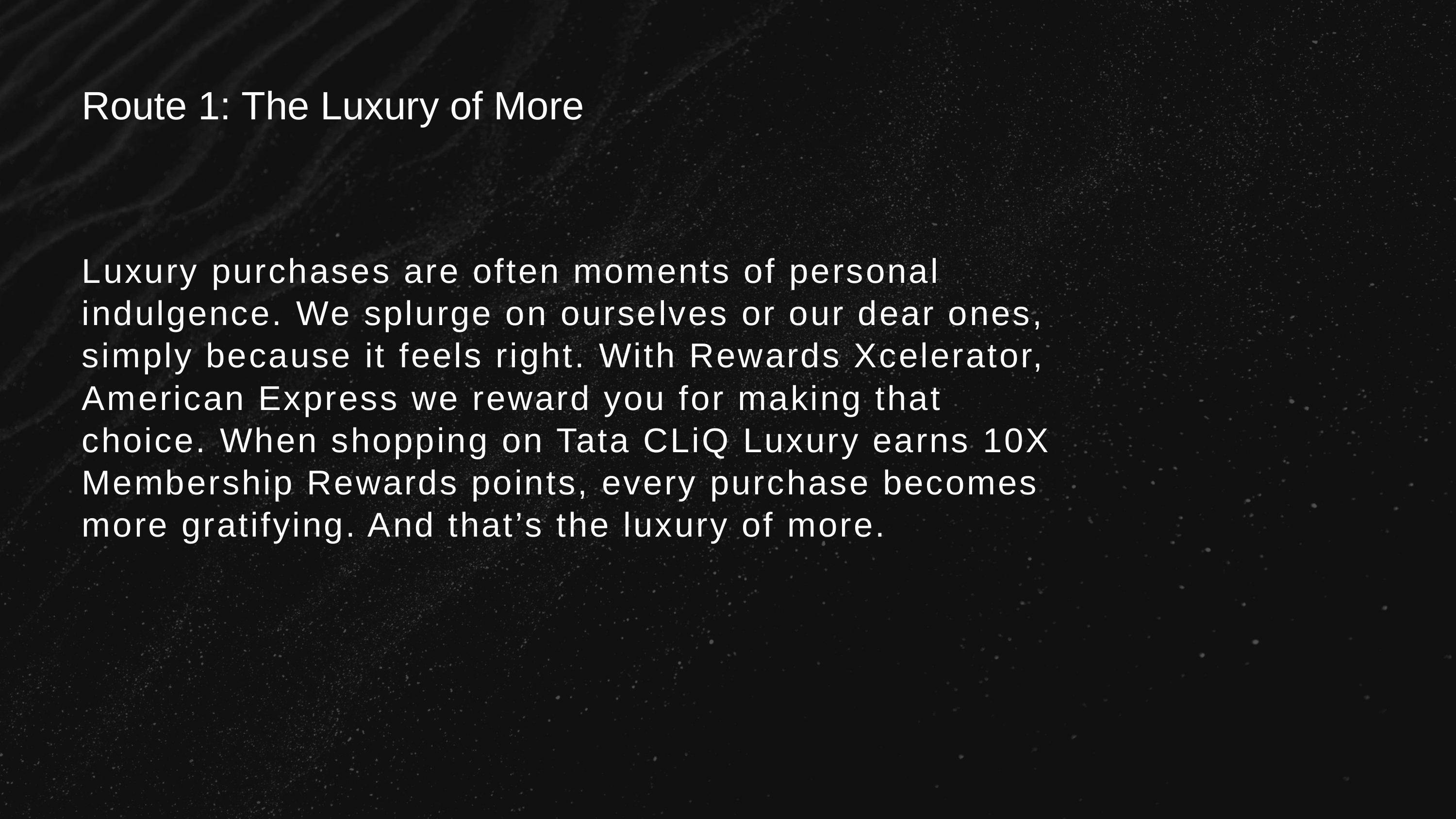

Route 1: The Luxury of More

Luxury purchases are often moments of personal indulgence. We splurge on ourselves or our dear ones, simply because it feels right. With Rewards Xcelerator, American Express we reward you for making that choice. When shopping on Tata CLiQ Luxury earns 10X Membership Rewards points, every purchase becomes more gratifying. And that’s the luxury of more.